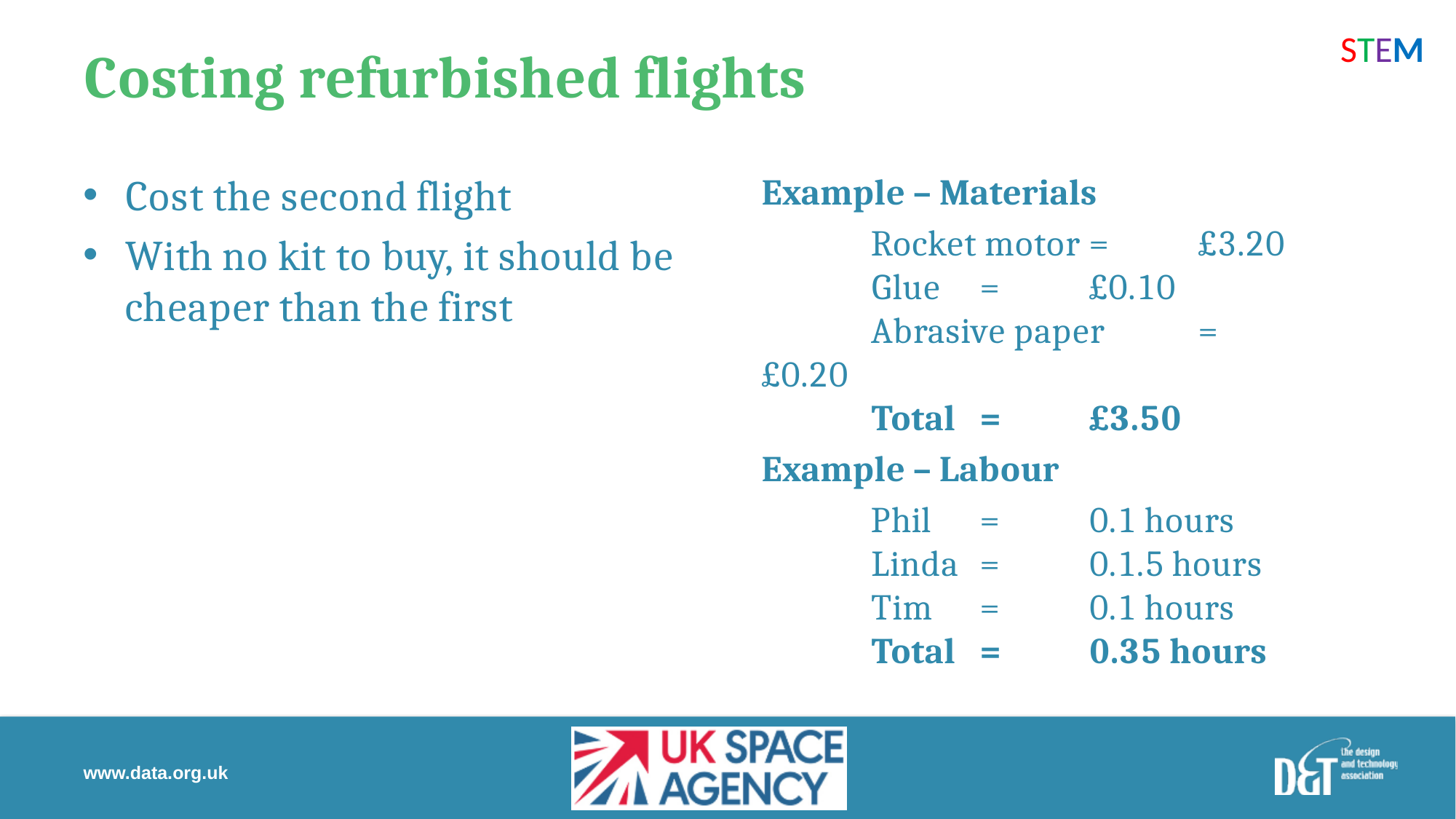

STEM
# Costing refurbished flights
Cost the second flight
With no kit to buy, it should be cheaper than the first
Example – Materials
	Rocket motor	=	£3.20
	Glue	=	£0.10
	Abrasive paper	=	£0.20
	Total	=	£3.50
Example – Labour
	Phil	=	0.1 hours
	Linda	=	0.1.5 hours
	Tim	=	0.1 hours
	Total	=	0.35 hours